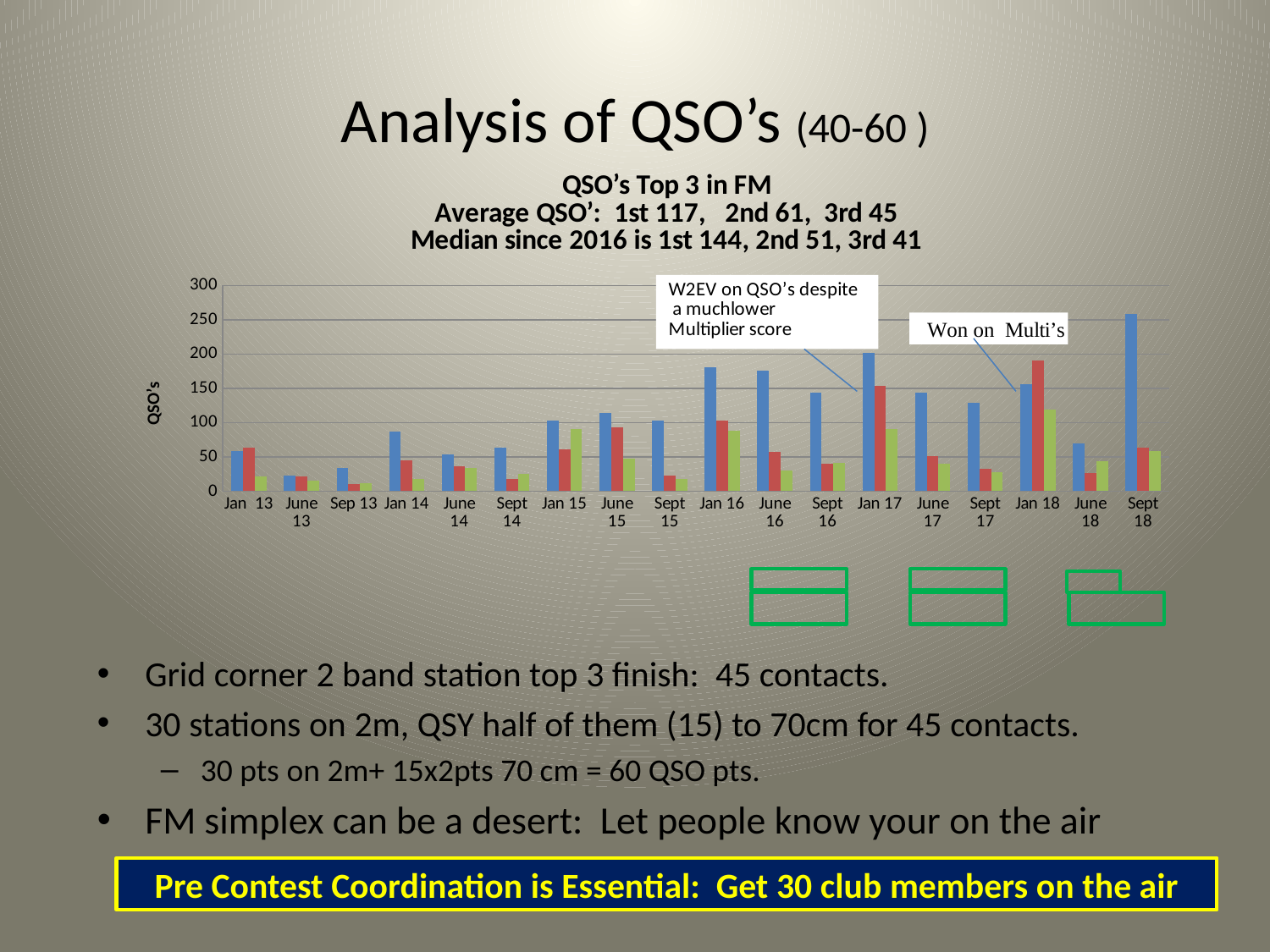

# Analysis of QSO’s (40-60 )

### Chart: QSO’s Top 3 in FM
Average QSO’:  1st 117,   2nd 61,  3rd 45
Median since 2016 is 1st 144, 2nd 51, 3rd 41

| Category | 1st | 2nd | 3rd |
|---|---|---|---|
| Jan  13 | 59.0 | 63.0 | 21.0 |
| June 13 | 23.0 | 22.0 | 15.0 |
| Sep 13 | 34.0 | 10.0 | 11.0 |
| Jan 14 | 87.0 | 45.0 | 18.0 |
| June 14 | 54.0 | 36.0 | 34.0 |
| Sept 14 | 64.0 | 18.0 | 25.0 |
| Jan 15 | 103.0 | 61.0 | 91.0 |
| June 15 | 114.0 | 93.0 | 47.0 |
| Sept 15 | 103.0 | 23.0 | 18.0 |
| Jan 16 | 181.0 | 103.0 | 88.0 |
| June 16 | 176.0 | 57.0 | 30.0 |
| Sept 16 | 144.0 | 40.0 | 41.0 |
| Jan 17 | 202.0 | 154.0 | 90.0 |
| June 17 | 144.0 | 51.0 | 40.0 |
| Sept 17 | 129.0 | 33.0 | 28.0 |
| Jan 18 | 156.0 | 190.0 | 119.0 |
| June 18 | 70.0 | 26.0 | 44.0 |
| Sept 18 | 259.0 | 64.0 | 58.0 |

Grid corner 2 band station top 3 finish:  45 contacts.
30 stations on 2m, QSY half of them (15) to 70cm for 45 contacts.
30 pts on 2m+ 15x2pts 70 cm = 60 QSO pts.
FM simplex can be a desert:  Let people know your on the air

Pre Contest Coordination is Essential:  Get 30 club members on the air